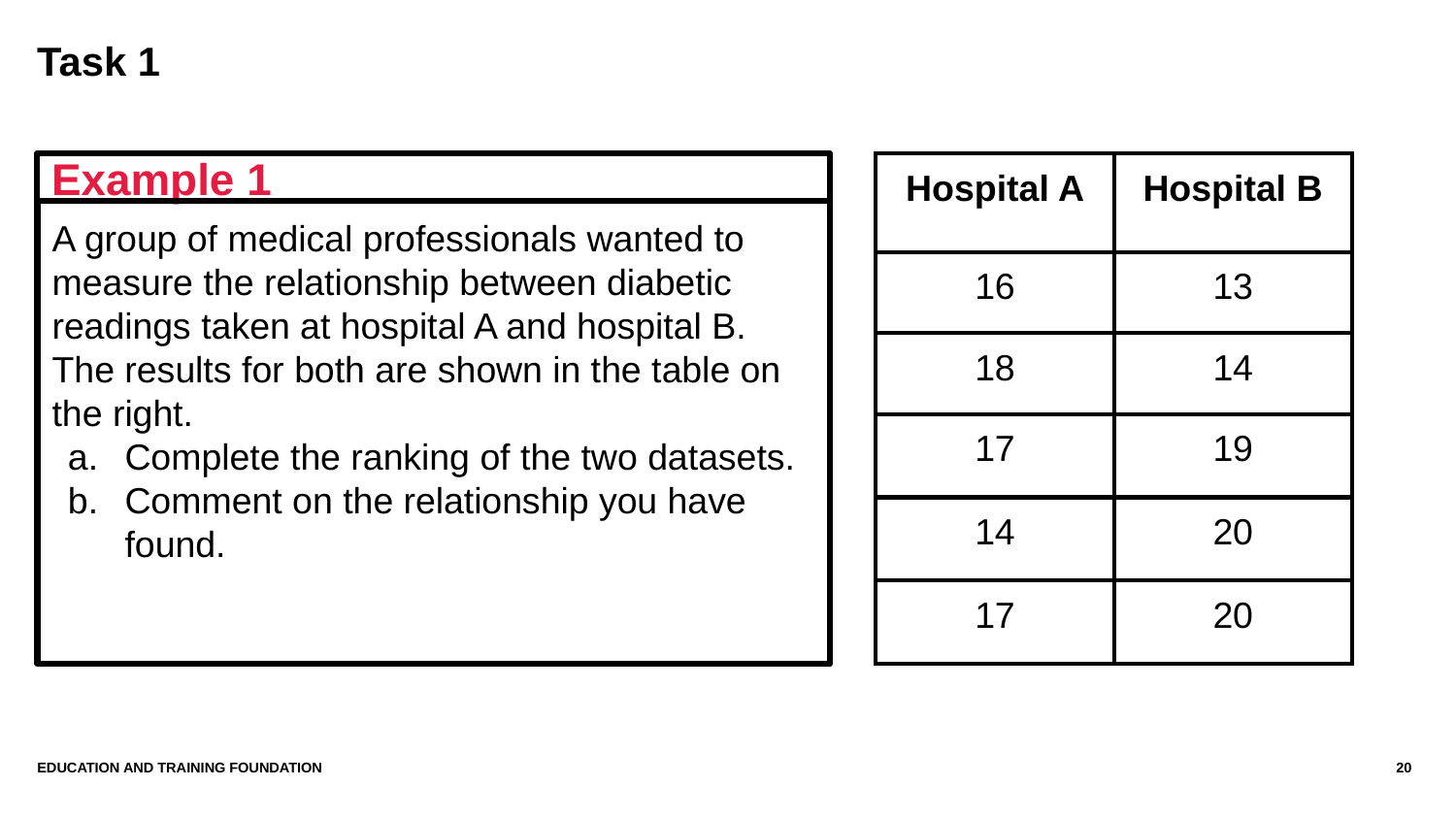

# Task 1
| Hospital A | Hospital B |
| --- | --- |
| 16 | 13 |
| 18 | 14 |
| 17 | 19 |
| 14 | 20 |
| 17 | 20 |
Example 1
A group of medical professionals wanted to measure the relationship between diabetic readings taken at hospital A and hospital B. The results for both are shown in the table on the right.
Complete the ranking of the two datasets.
Comment on the relationship you have found.
EDUCATION AND TRAINING FOUNDATION
20